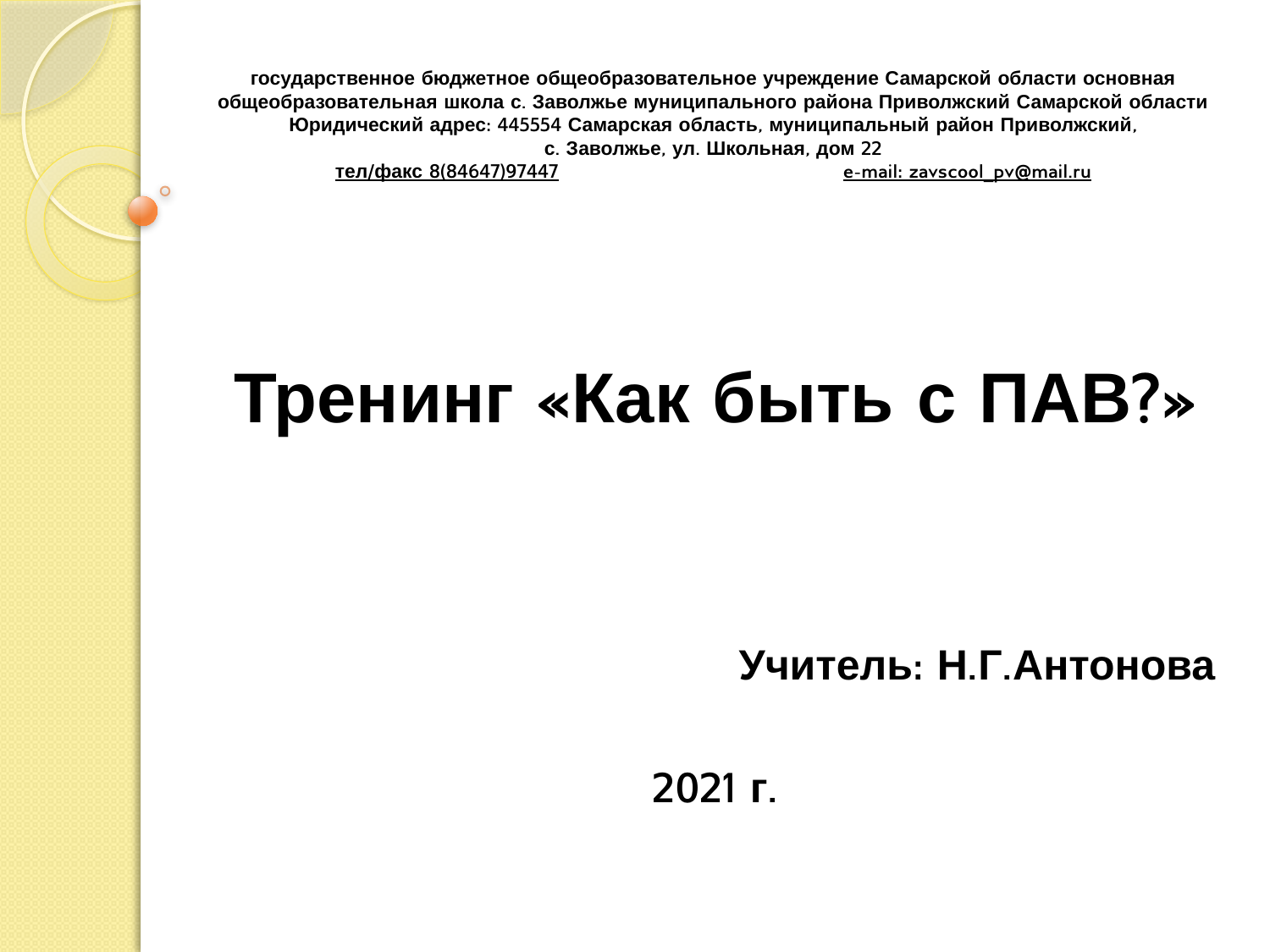

# государственное бюджетное общеобразовательное учреждение Самарской области основная общеобразовательная школа с. Заволжье муниципального района Приволжский Самарской области Юридический адрес: 445554 Самарская область, муниципальный район Приволжский, с. Заволжье, ул. Школьная, дом 22 тел/факс 8(84647)97447			e-mail: zavscool_pv@mail.ru

Тренинг «Как быть с ПАВ?»

Учитель: Н.Г.Антонова

2021 г.